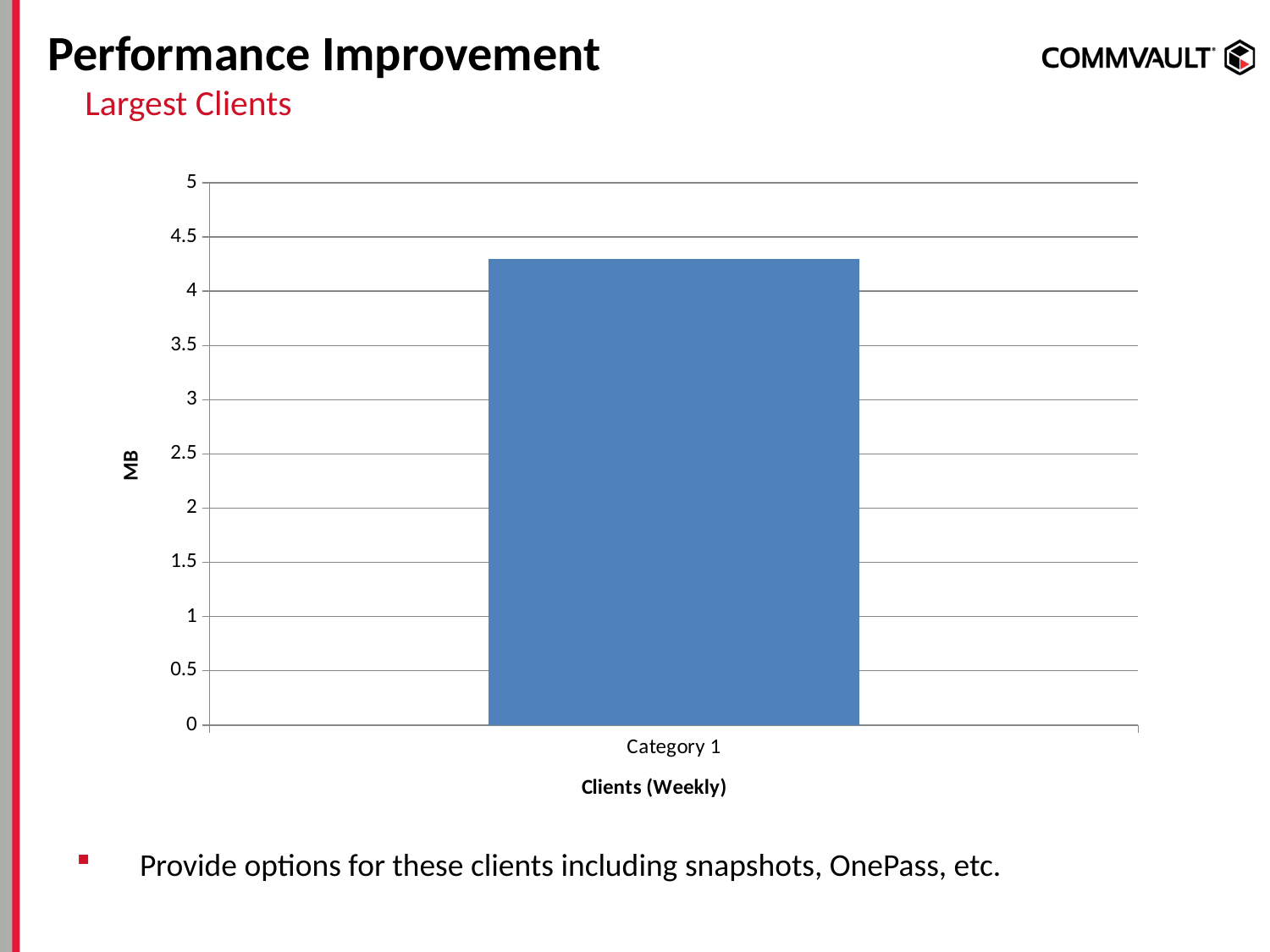

# Performance Improvement
Largest Clients

### Chart

| Category | Series 1 |
|---|---|
| Category 1 | 4.3 |
Provide options for these clients including snapshots, OnePass, etc.